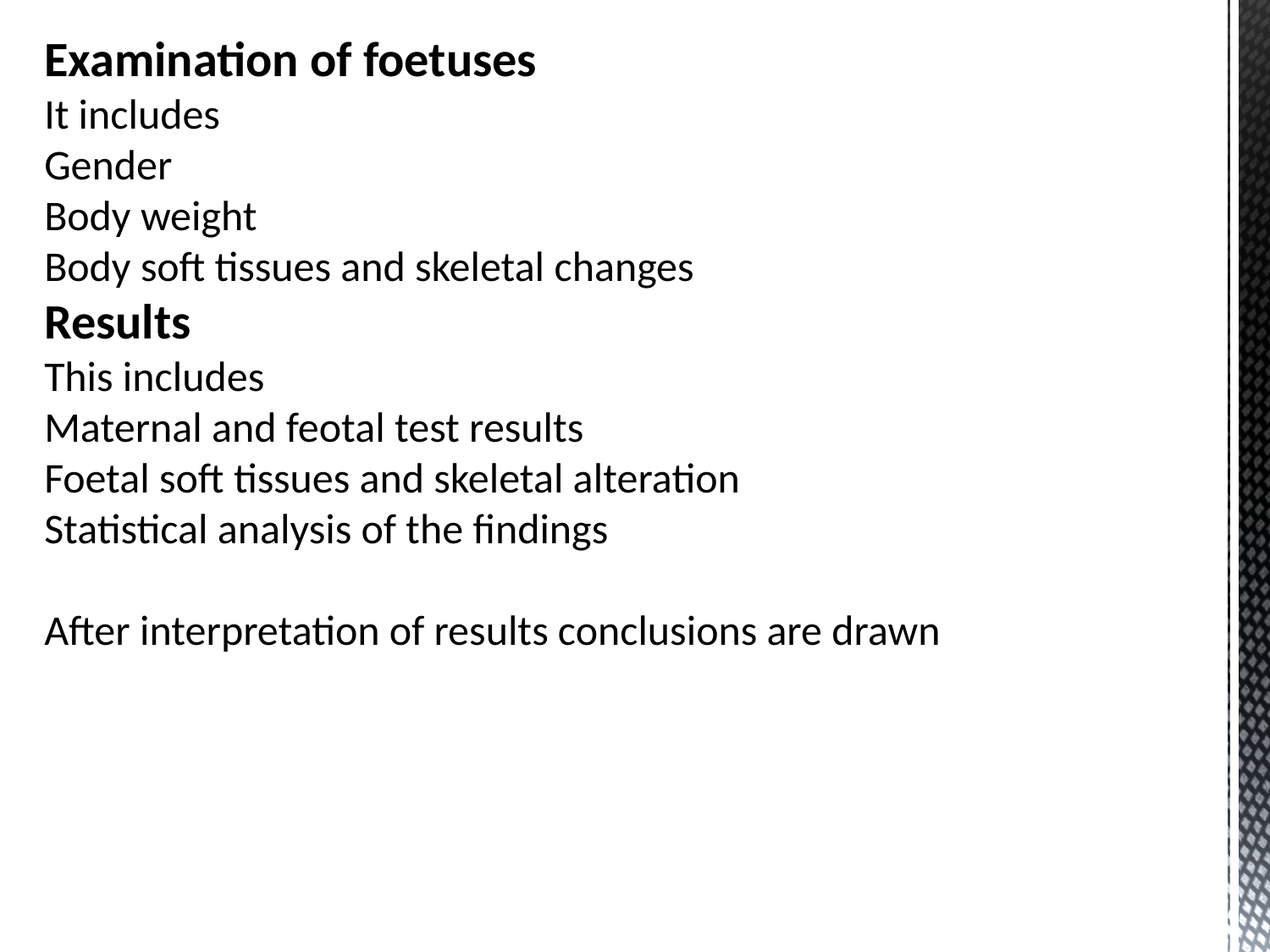

Examination of foetuses
It includes
Gender
Body weight
Body soft tissues and skeletal changes
Results
This includes
Maternal and feotal test results
Foetal soft tissues and skeletal alteration
Statistical analysis of the findings

After interpretation of results conclusions are drawn